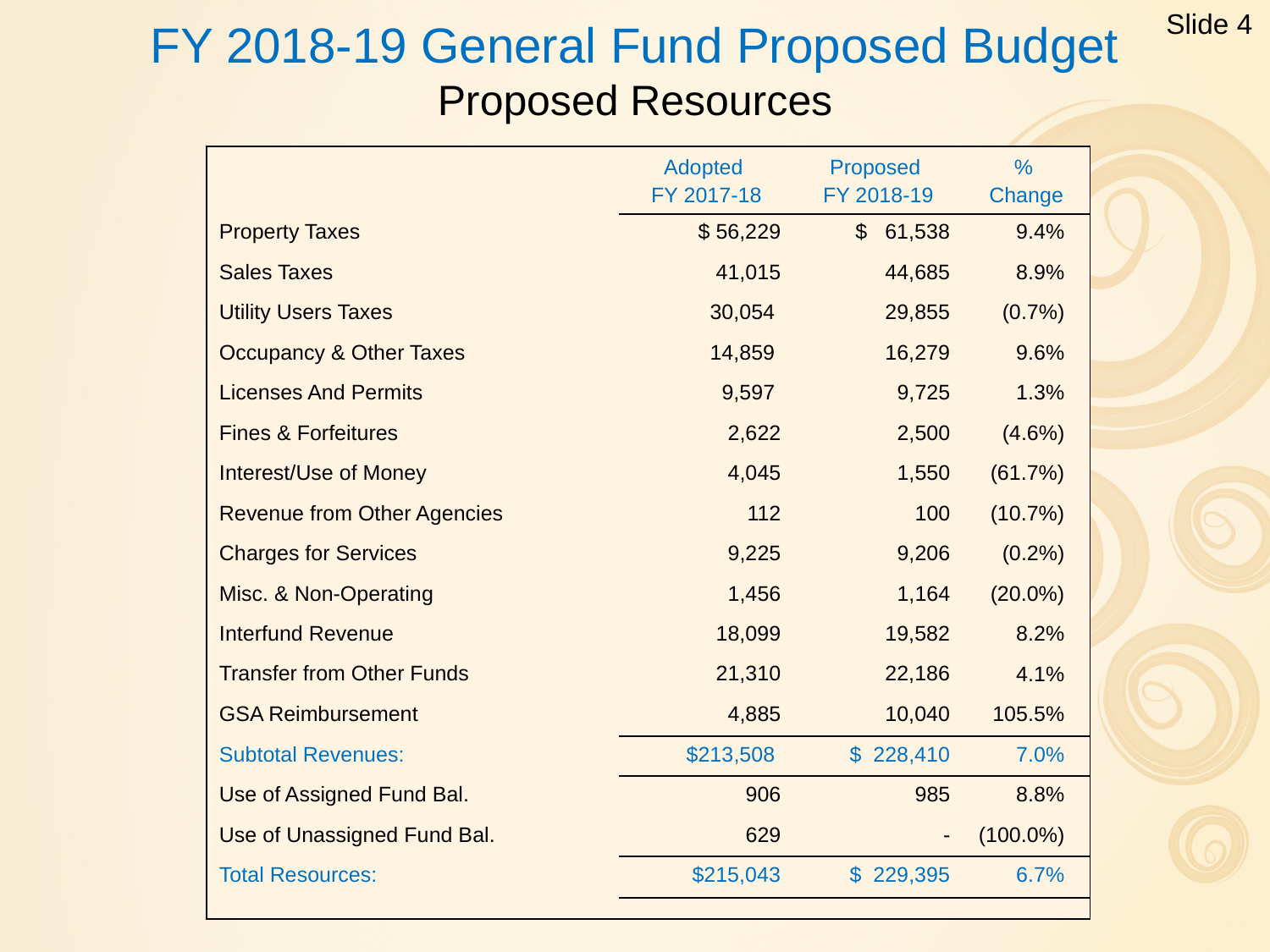

Slide 4
FY 2018-19 General Fund Proposed Budget
Proposed Resources
|  | Adopted FY 2017-18 | Proposed FY 2018-19 | % Change |
| --- | --- | --- | --- |
| Property Taxes | $ 56,229 | $ 61,538 | 9.4% |
| Sales Taxes | 41,015 | 44,685 | 8.9% |
| Utility Users Taxes | 30,054 | 29,855 | (0.7%) |
| Occupancy & Other Taxes | 14,859 | 16,279 | 9.6% |
| Licenses And Permits | 9,597 | 9,725 | 1.3% |
| Fines & Forfeitures | 2,622 | 2,500 | (4.6%) |
| Interest/Use of Money | 4,045 | 1,550 | (61.7%) |
| Revenue from Other Agencies | 112 | 100 | (10.7%) |
| Charges for Services | 9,225 | 9,206 | (0.2%) |
| Misc. & Non-Operating | 1,456 | 1,164 | (20.0%) |
| Interfund Revenue | 18,099 | 19,582 | 8.2% |
| Transfer from Other Funds | 21,310 | 22,186 | 4.1% |
| GSA Reimbursement | 4,885 | 10,040 | 105.5% |
| Subtotal Revenues: | $213,508 | $ 228,410 | 7.0% |
| Use of Assigned Fund Bal. | 906 | 985 | 8.8% |
| Use of Unassigned Fund Bal. | 629 | - | (100.0%) |
| Total Resources: | $215,043 | $ 229,395 | 6.7% |
|  |  |  |  |